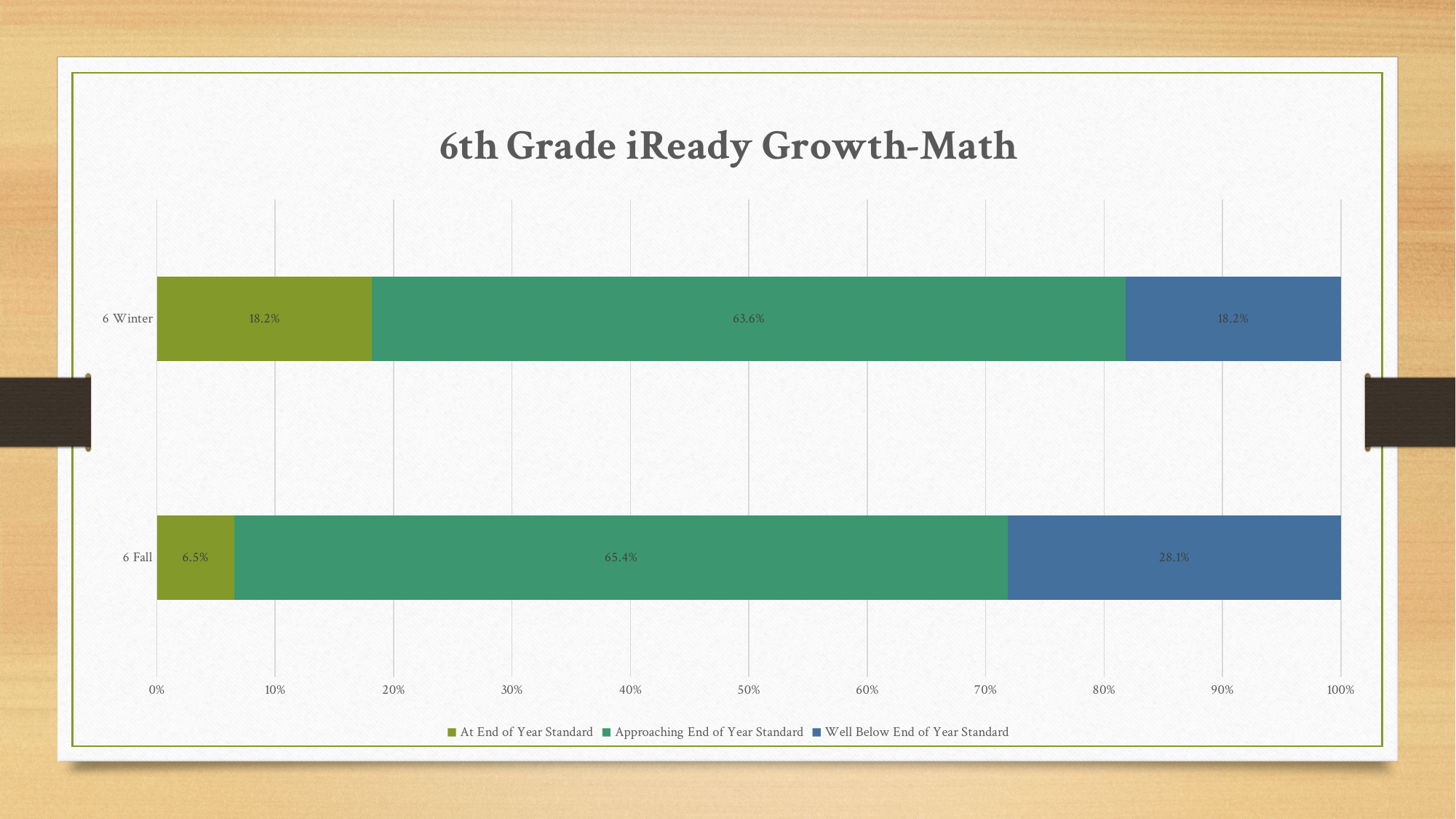

### Chart: 6th Grade iReady Growth-Math

| Category | At End of Year Standard | Approaching End of Year Standard | Well Below End of Year Standard |
|---|---|---|---|
| 6 Fall | 0.06535947712418301 | 0.6535947712418301 | 0.28104575163398693 |
| 6 Winter | 0.18181818181818182 | 0.6363636363636364 | 0.18181818181818182 |